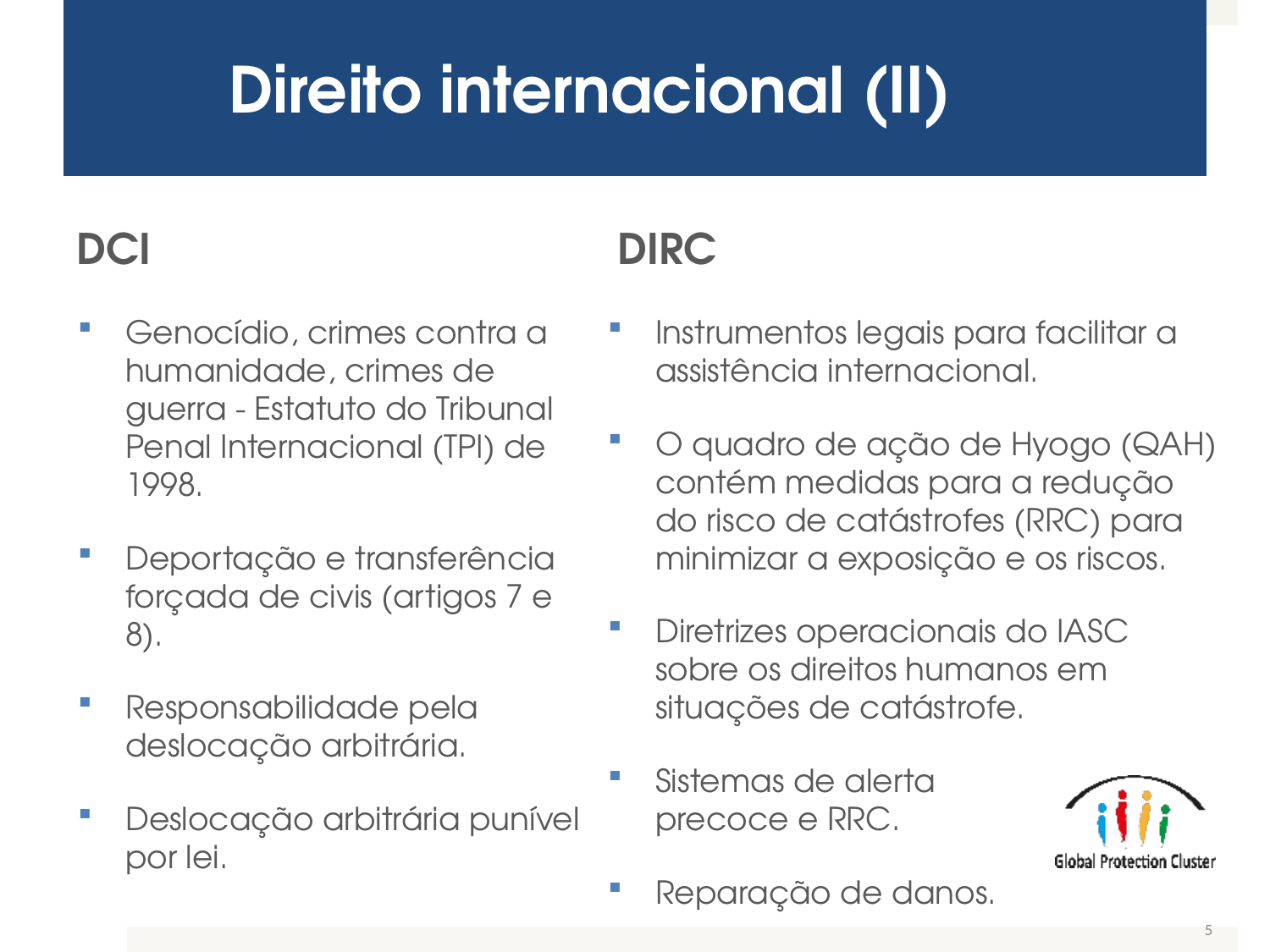

# Direito internacional (II)
DCI
DIRC
Genocídio, crimes contra a humanidade, crimes de guerra - Estatuto do Tribunal Penal Internacional (TPI) de 1998.
Deportação e transferência forçada de civis (artigos 7 e 8).
Responsabilidade pela deslocação arbitrária.
Deslocação arbitrária punível por lei.

Instrumentos legais para facilitar a assistência internacional.
O quadro de ação de Hyogo (QAH) contém medidas para a redução do risco de catástrofes (RRC) para minimizar a exposição e os riscos.
Diretrizes operacionais do IASC sobre os direitos humanos em situações de catástrofe.
Sistemas de alerta 	        precoce e RRC.
Reparação de danos.